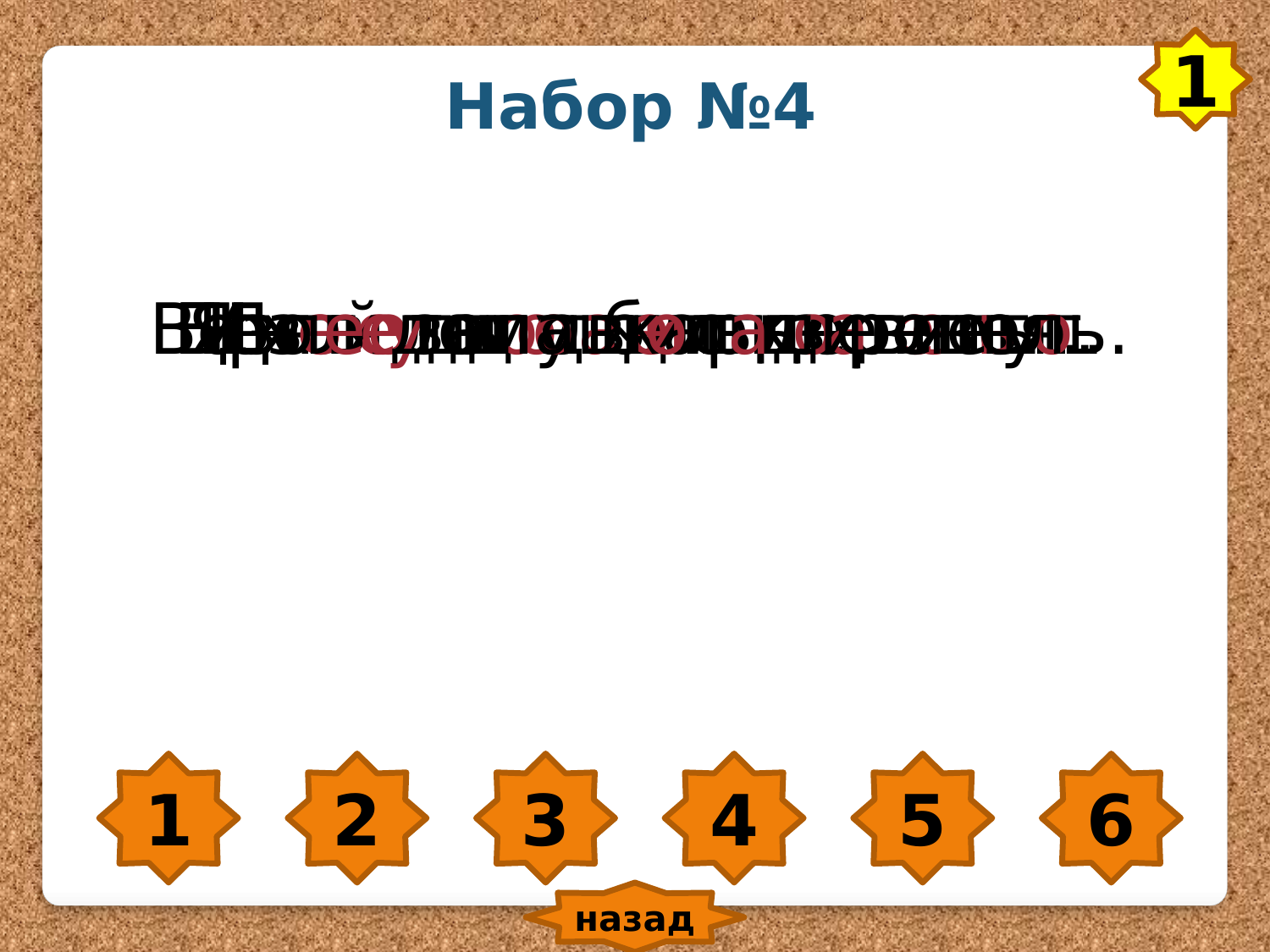

1
Набор №4
Возле дома посадили ель.
Без воды цветы завянут.
Иней запушил деревья.
Пролетело жаркое лето.
Я хочу посадить цветы.
Дятел долбит дерево.
1
2
3
4
5
6
назад